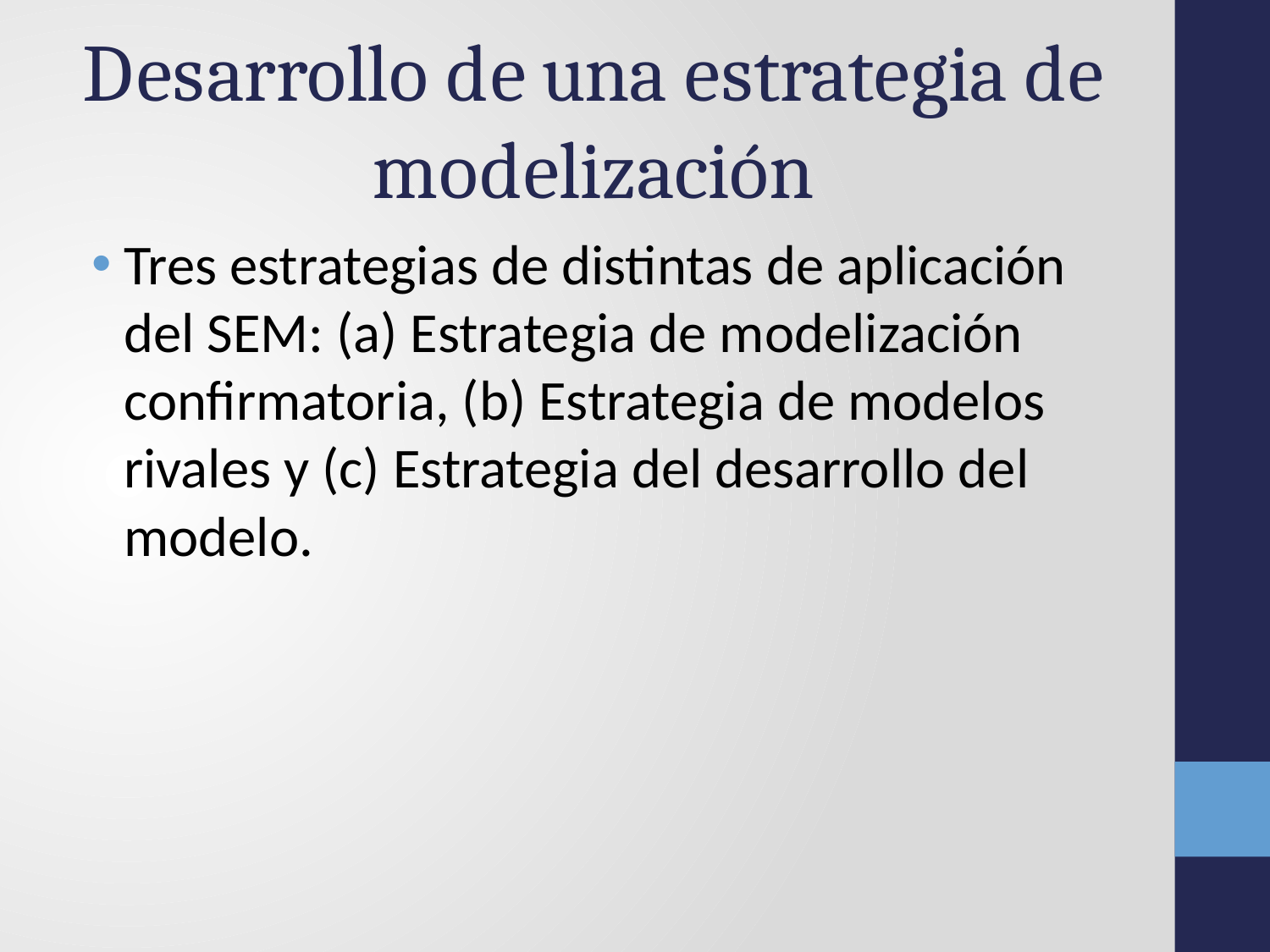

# Desarrollo de una estrategia de modelización
Tres estrategias de distintas de aplicación del SEM: (a) Estrategia de modelización confirmatoria, (b) Estrategia de modelos rivales y (c) Estrategia del desarrollo del modelo.